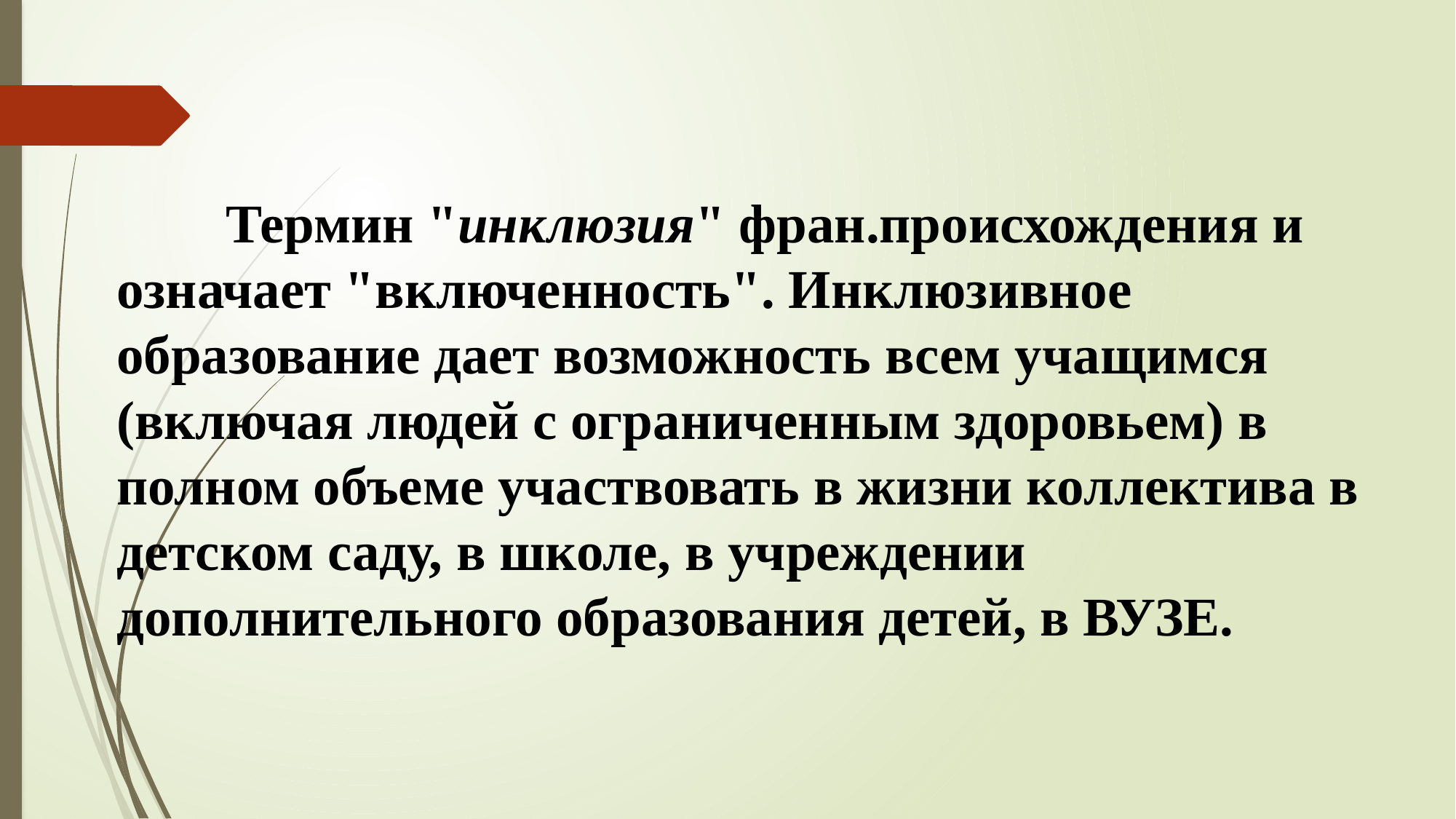

Термин "инклюзия" фран.происхождения и  означает "включенность". Инклюзивное образование дает возможность всем учащимся (включая людей с ограниченным здоровьем) в полном объеме участвовать в жизни коллектива в детском саду, в школе, в учреждении дополнительного образования детей, в ВУЗЕ.